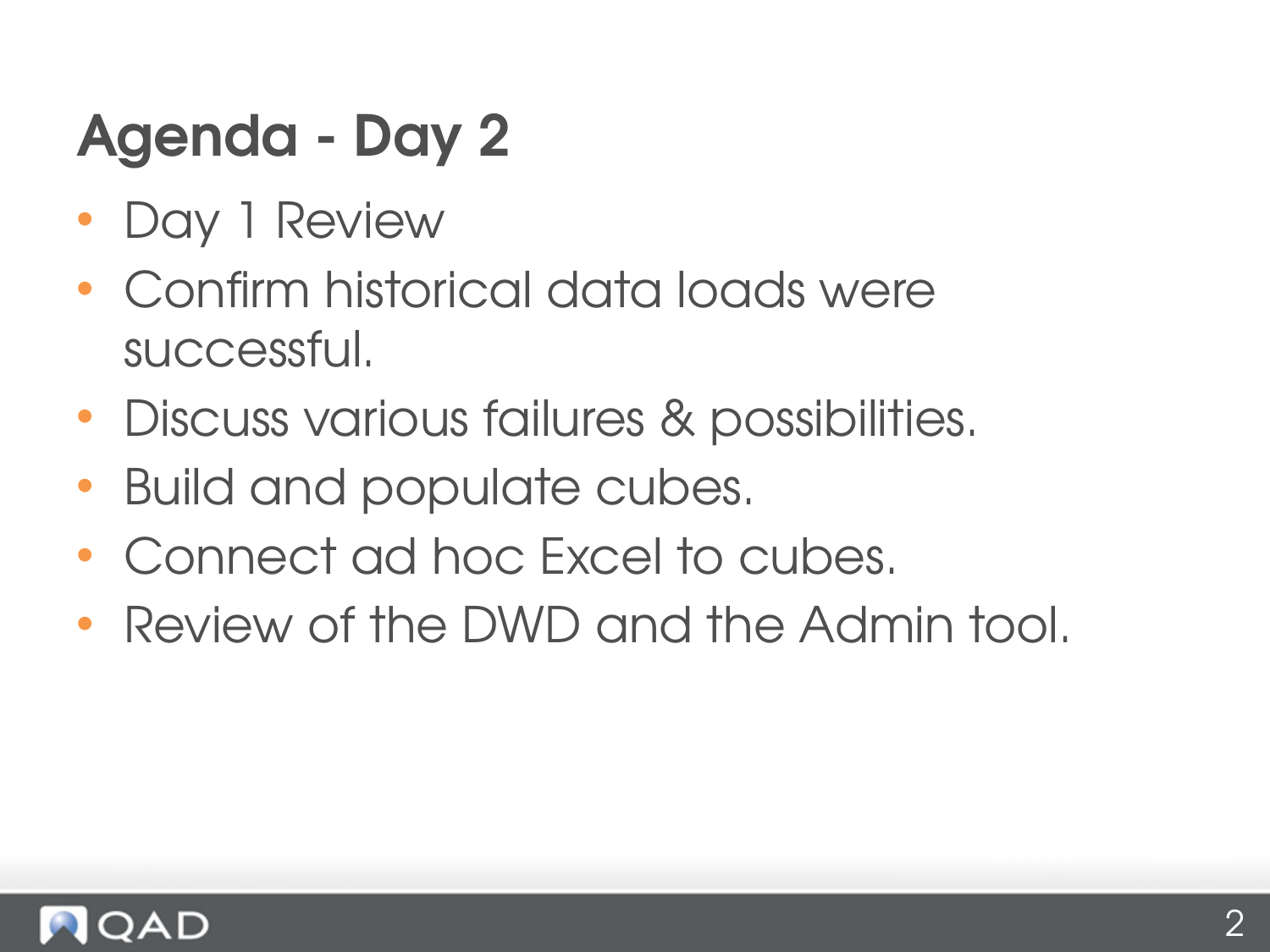

# Agenda - Day 2
Day 1 Review
Confirm historical data loads were successful.
Discuss various failures & possibilities.
Build and populate cubes.
Connect ad hoc Excel to cubes.
Review of the DWD and the Admin tool.

2